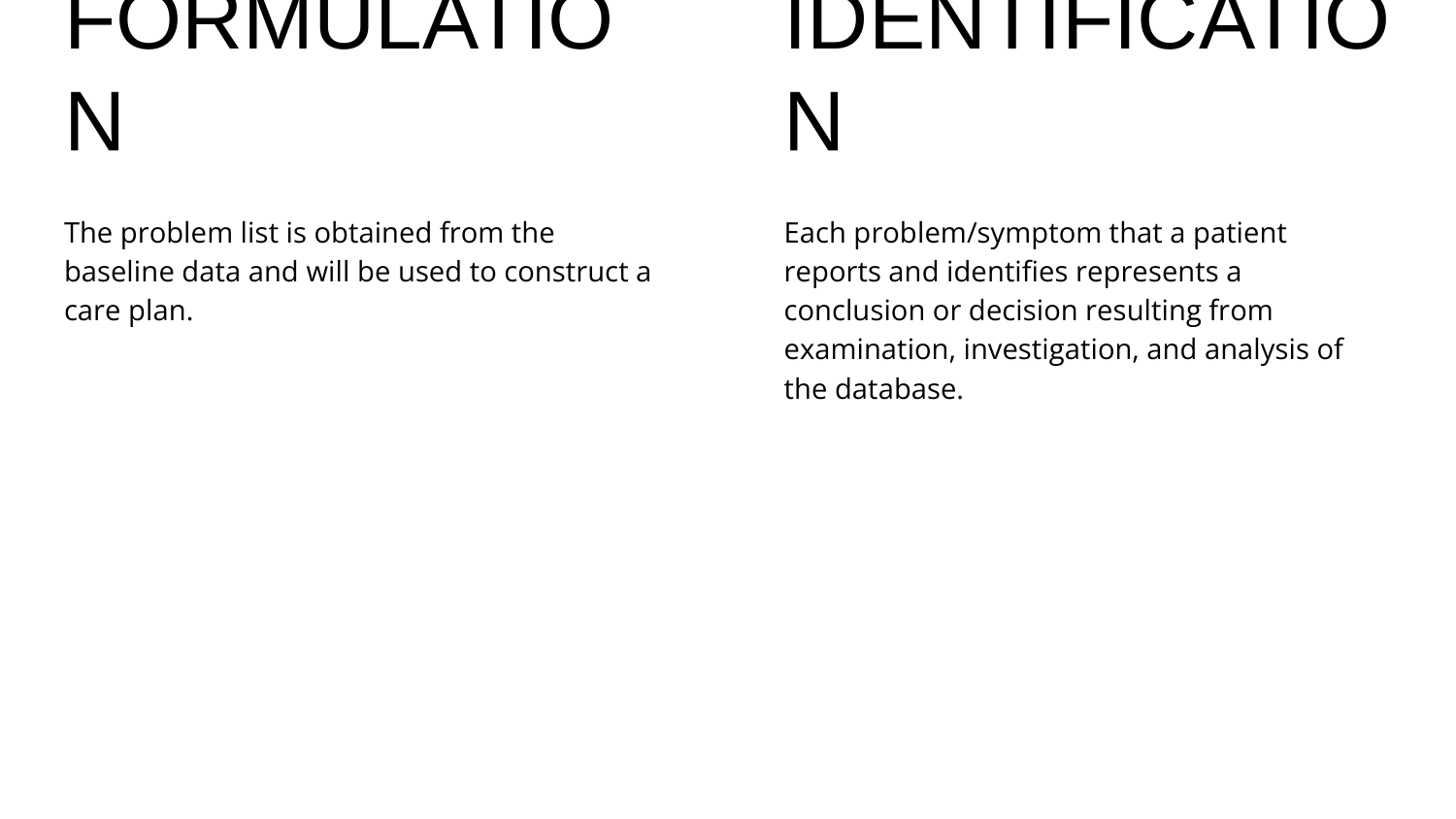

# FORMULATION
IDENTIFICATION
The problem list is obtained from the baseline data and will be used to construct a care plan.
Each problem/symptom that a patient reports and identifies represents a conclusion or decision resulting from examination, investigation, and analysis of the database.